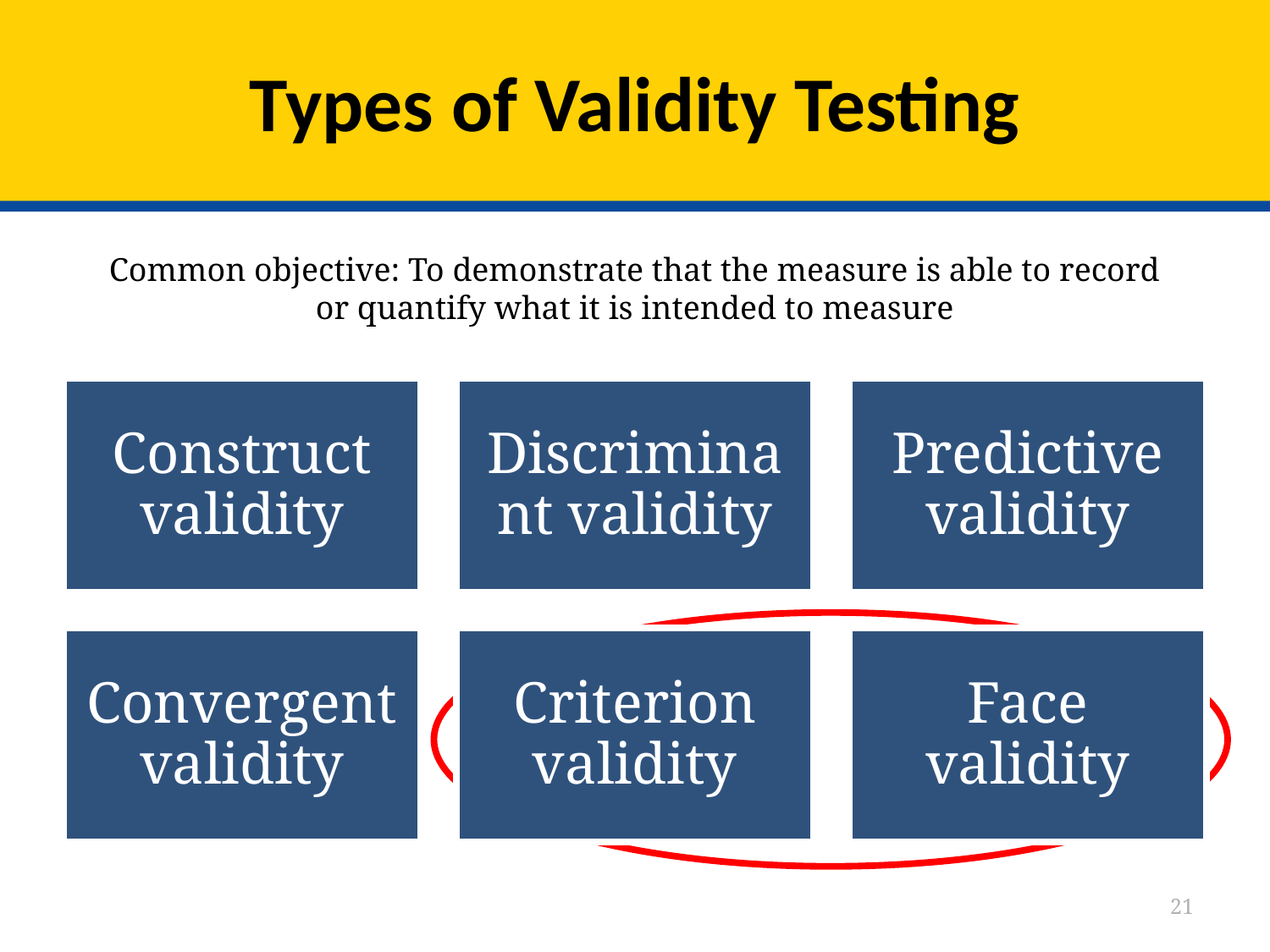

# Types of Validity Testing
Common objective: To demonstrate that the measure is able to record or quantify what it is intended to measure
Construct validity
Discriminant validity
Predictive validity
Convergent validity
Criterion validity
Face validity

21